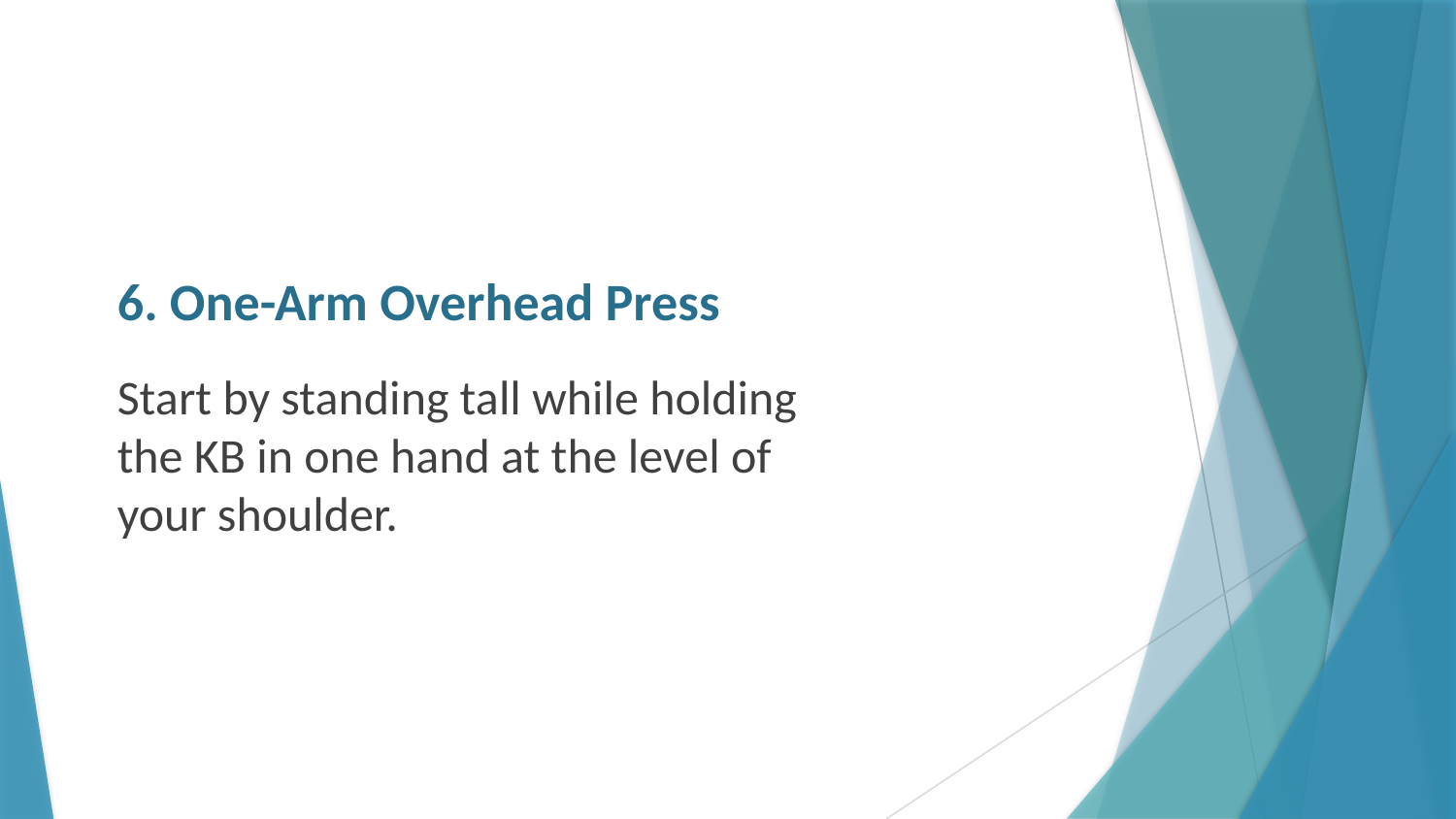

# 6. One-Arm Overhead Press
Start by standing tall while holding the KB in one hand at the level of your shoulder.